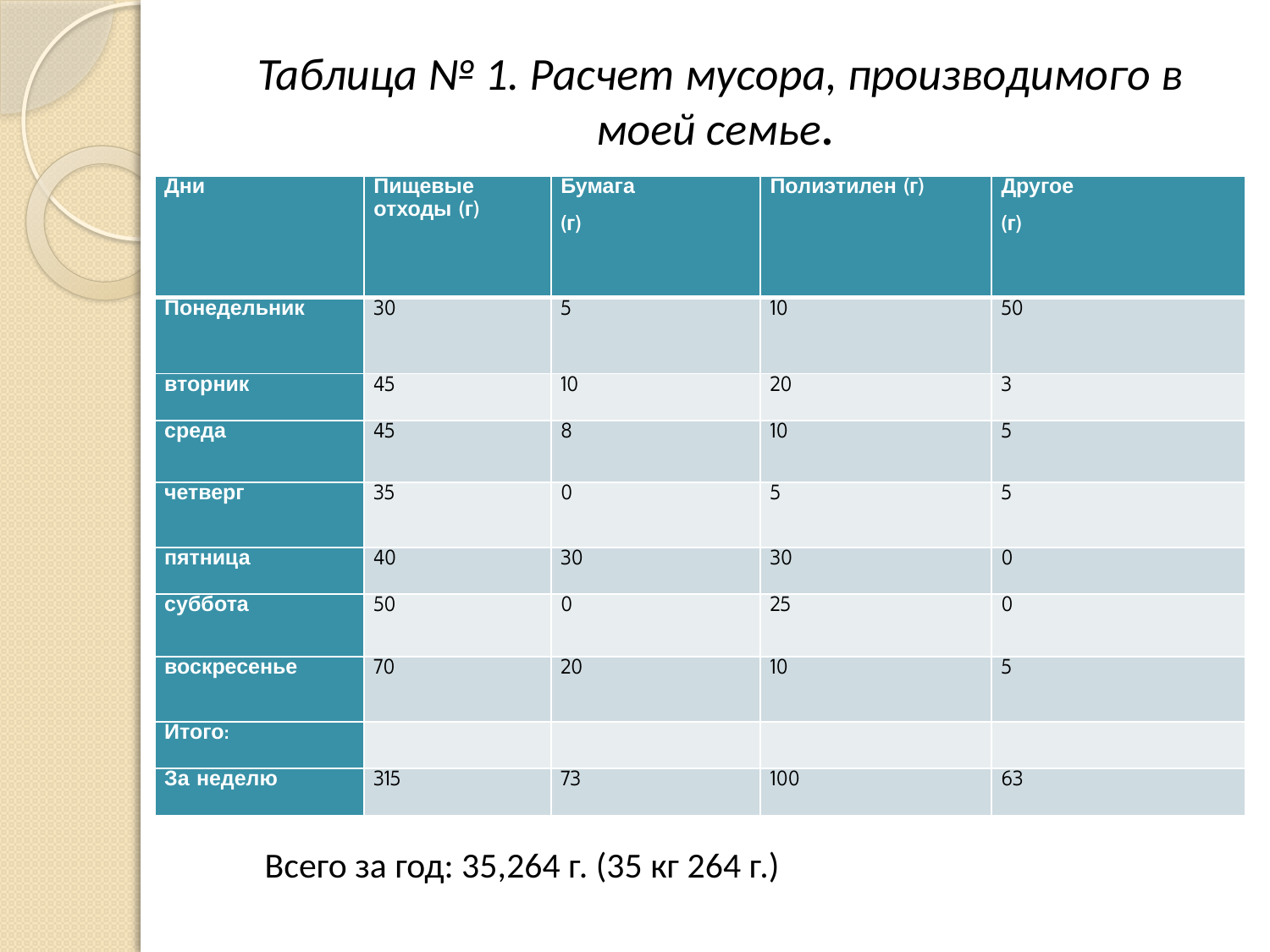

# Таблица № 1. Расчет мусора, производимого в моей семье.
| Дни | Пищевые отходы (г) | Бумага (г) | Полиэтилен (г) | Другое (г) |
| --- | --- | --- | --- | --- |
| Понедельник | 30 | 5 | 10 | 50 |
| вторник | 45 | 10 | 20 | 3 |
| среда | 45 | 8 | 10 | 5 |
| четверг | 35 | 0 | 5 | 5 |
| пятница | 40 | 30 | 30 | 0 |
| суббота | 50 | 0 | 25 | 0 |
| воскресенье | 70 | 20 | 10 | 5 |
| Итого: |  |  |  |  |
| За неделю | 315 | 73 | 100 | 63 |
Всего за год: 35,264 г. (35 кг 264 г.)